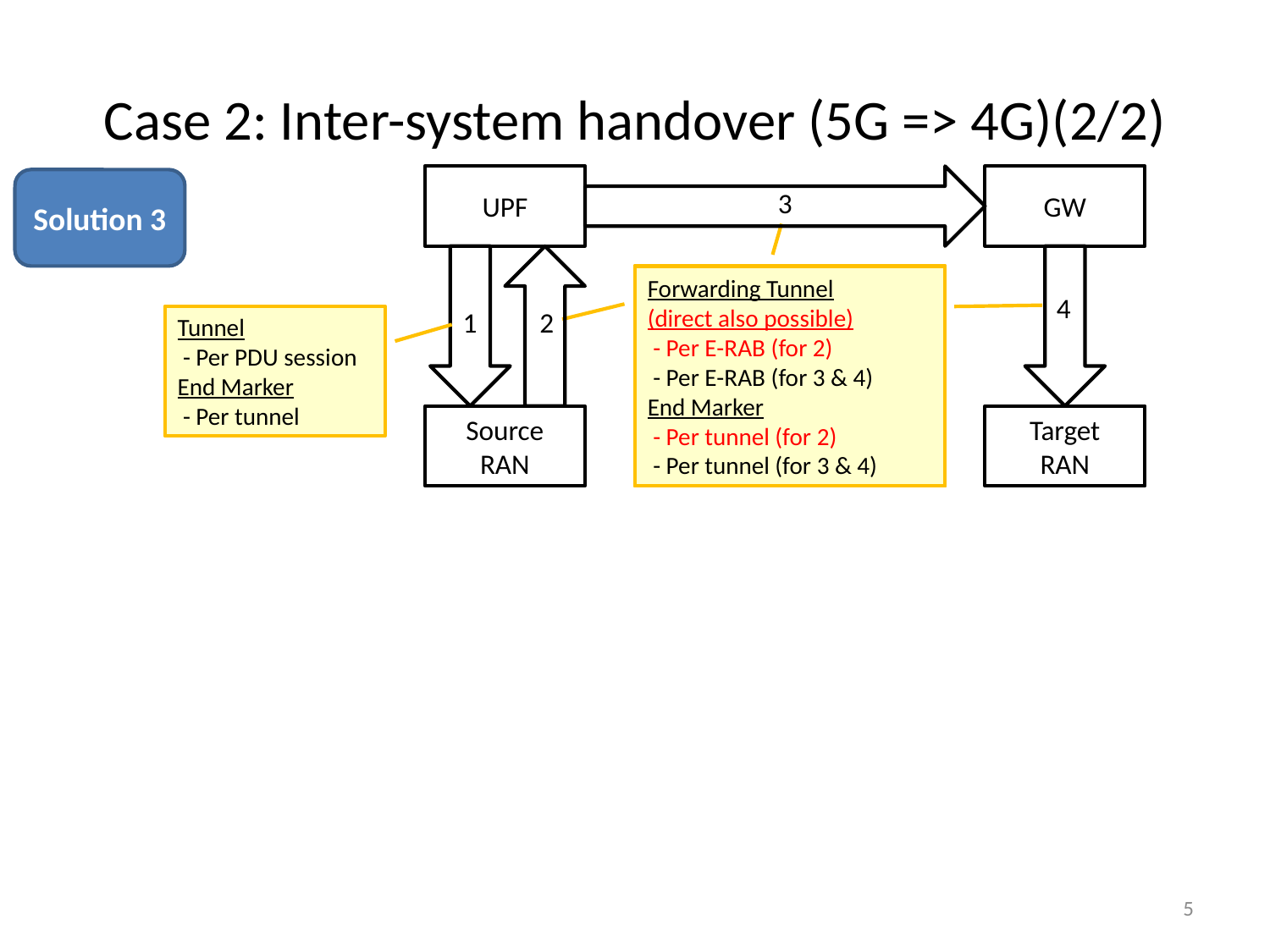

# Case 2: Inter-system handover (5G => 4G)(2/2)
UPF
GW
Solution 3
3

Forwarding Tunnel
(direct also possible)
 - Per E-RAB (for 2)
 - Per E-RAB (for 3 & 4)
End Marker
 - Per tunnel (for 2)
 - Per tunnel (for 3 & 4)
Forwarding Tunnel
(direct also possible)
 - Per E-RAB (for 2)
 - Per E-RAB (for 3 & 4)
End Marker
 - Per tunnel (for 2)
 - Per tunnel (for 3 & 4)
Forwarding Tunnel
(direct also possible)
 - Per E-RAB (for 2)
 - Per E-RAB (for 3 & 4)
End Marker
 - Per tunnel (for 2)
 - Per tunnel (for 3 & 4)
4
1
2
Tunnel
 - Per PDU session
End Marker
 - Per tunnel
Source
RAN
Target
RAN
5